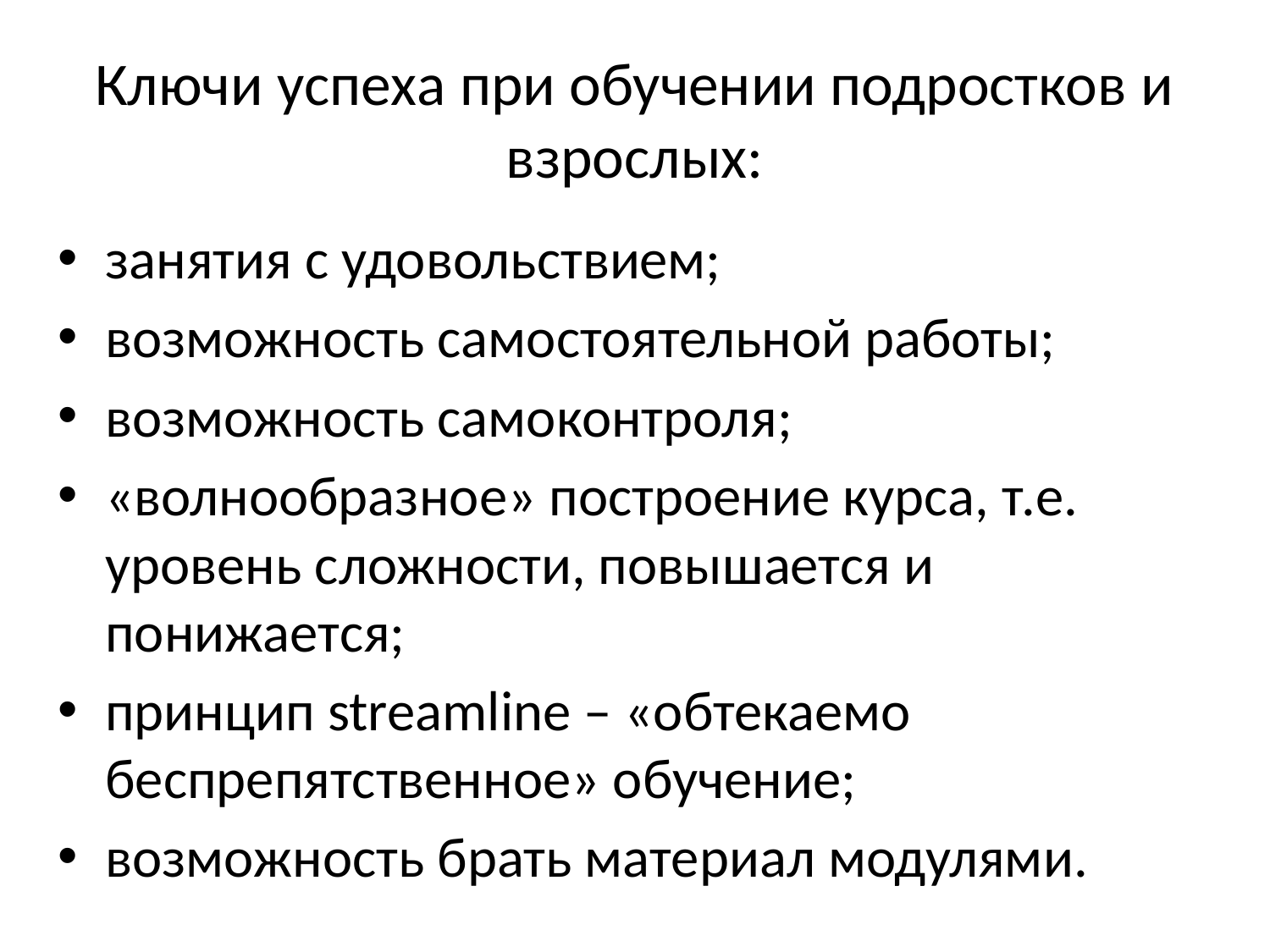

# Ключи успеха при обучении подростков и взрослых:
занятия с удовольствием;
возможность самостоятельной работы;
возможность самоконтроля;
«волнообразное» построение курса, т.е. уровень сложности, повышается и понижается;
принцип streamline – «обтекаемо беспрепятственное» обучение;
возможность брать материал модулями.